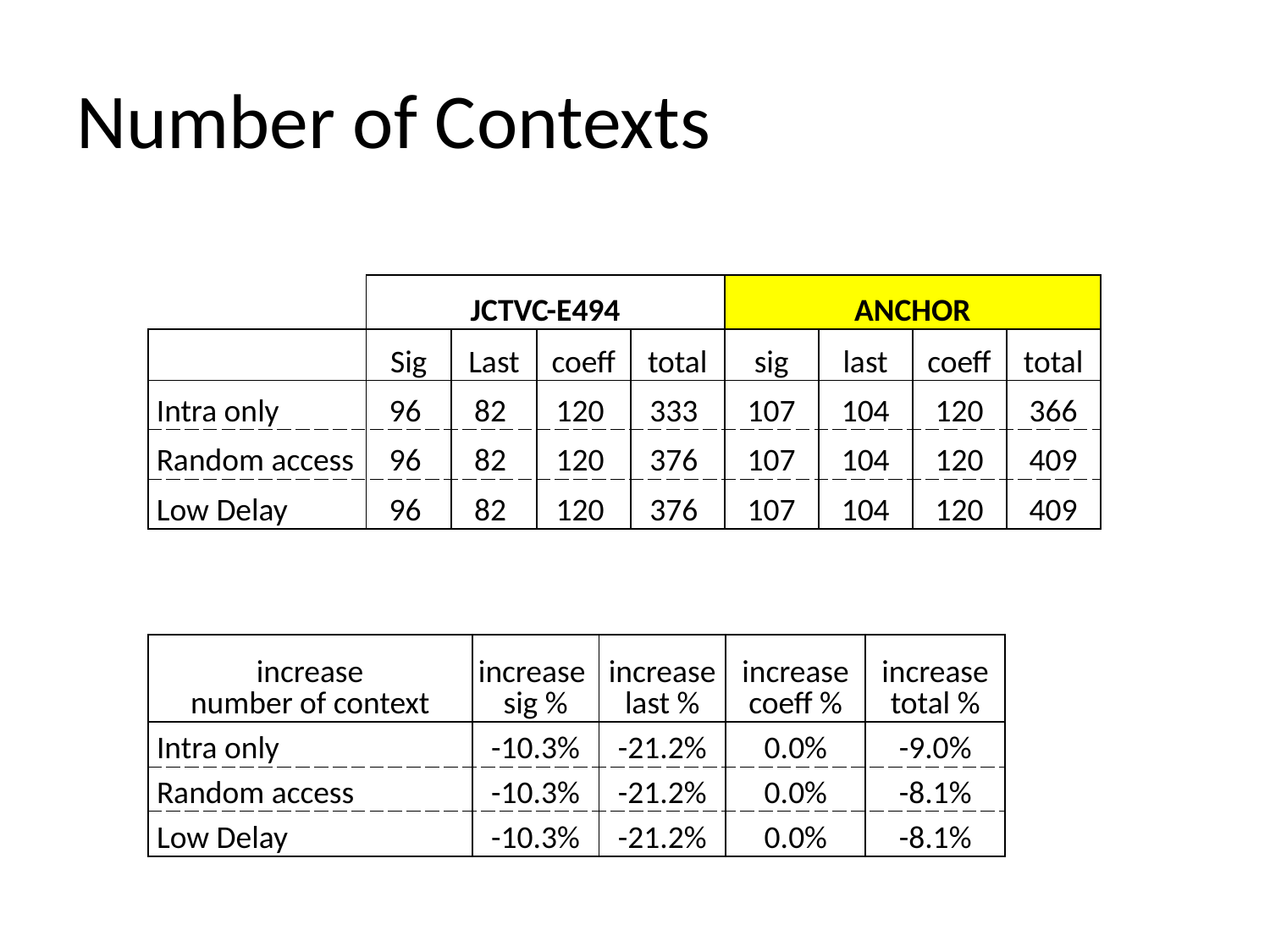

# Number of Contexts
|  | JCTVC-E494 |  |  |  | ANCHOR |  |  |  |
| --- | --- | --- | --- | --- | --- | --- | --- | --- |
|  | Sig | Last | coeff | total | sig | last | coeff | total |
| Intra only | 96 | 82 | 120 | 333 | 107 | 104 | 120 | 366 |
| Random access | 96 | 82 | 120 | 376 | 107 | 104 | 120 | 409 |
| Low Delay | 96 | 82 | 120 | 376 | 107 | 104 | 120 | 409 |
| increase number of context | increase sig % | increase last % | increase coeff % | increase total % |
| --- | --- | --- | --- | --- |
| Intra only | -10.3% | -21.2% | 0.0% | -9.0% |
| Random access | -10.3% | -21.2% | 0.0% | -8.1% |
| Low Delay | -10.3% | -21.2% | 0.0% | -8.1% |